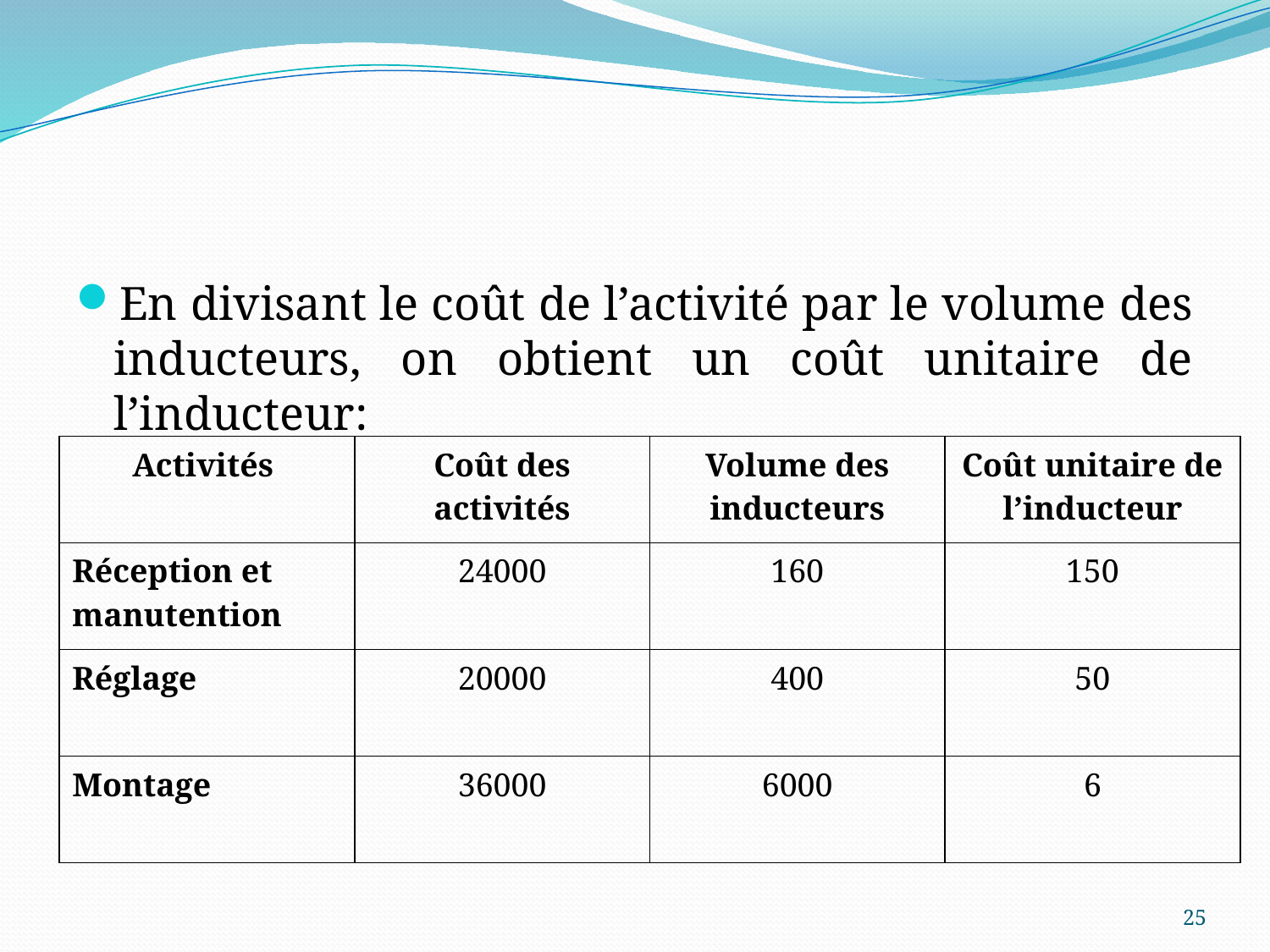

#
En divisant le coût de l’activité par le volume des inducteurs, on obtient un coût unitaire de l’inducteur:

| Activités | Coût des activités | Volume des inducteurs | Coût unitaire de l’inducteur |
| --- | --- | --- | --- |
| Réception et manutention | 24000 | 160 | 150 |
| Réglage | 20000 | 400 | 50 |
| Montage | 36000 | 6000 | 6 |
25